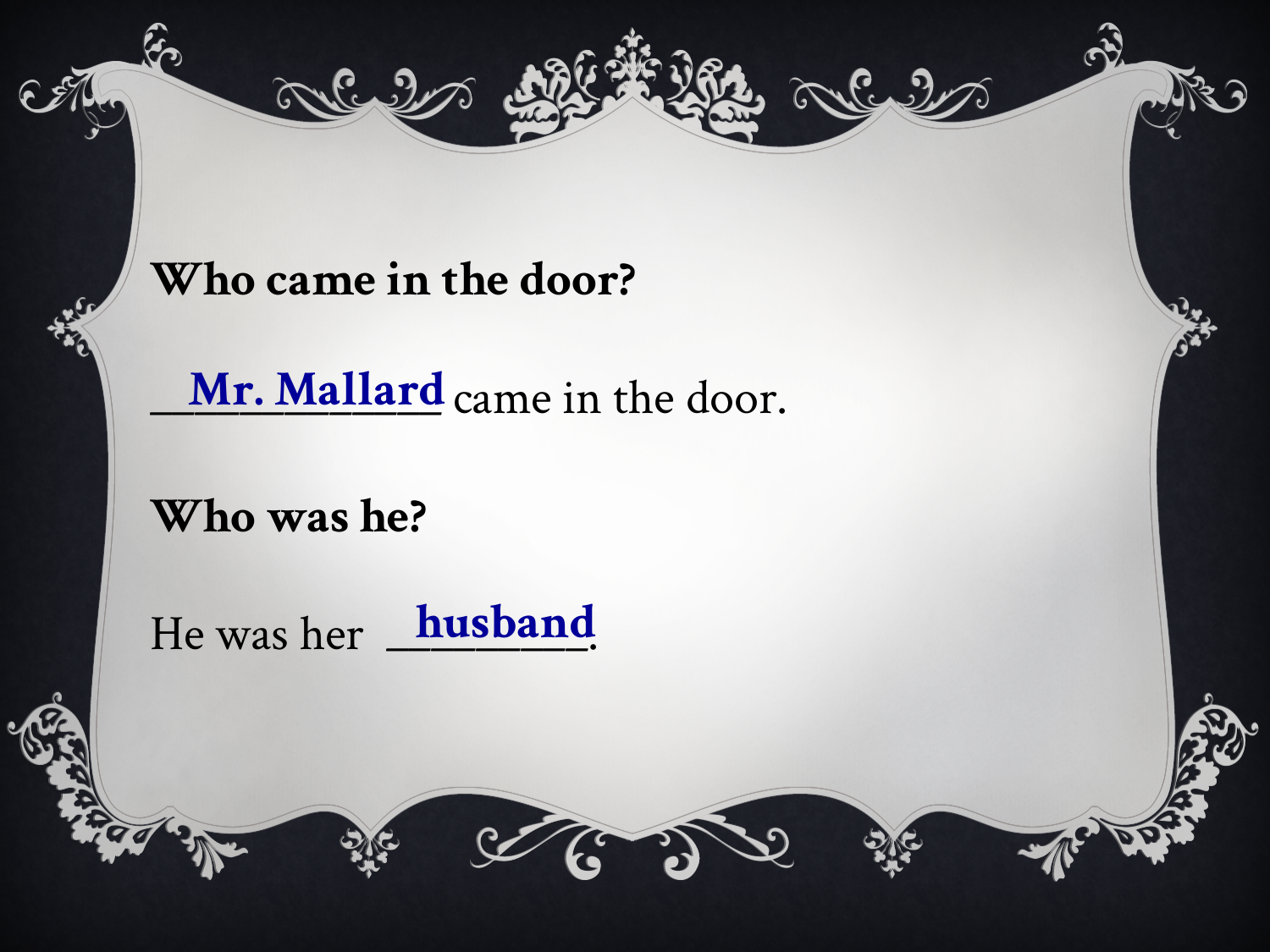

Who came in the door?

_____________ came in the door.

Who was he?

He was her  _________.
Mr. Mallard
husband